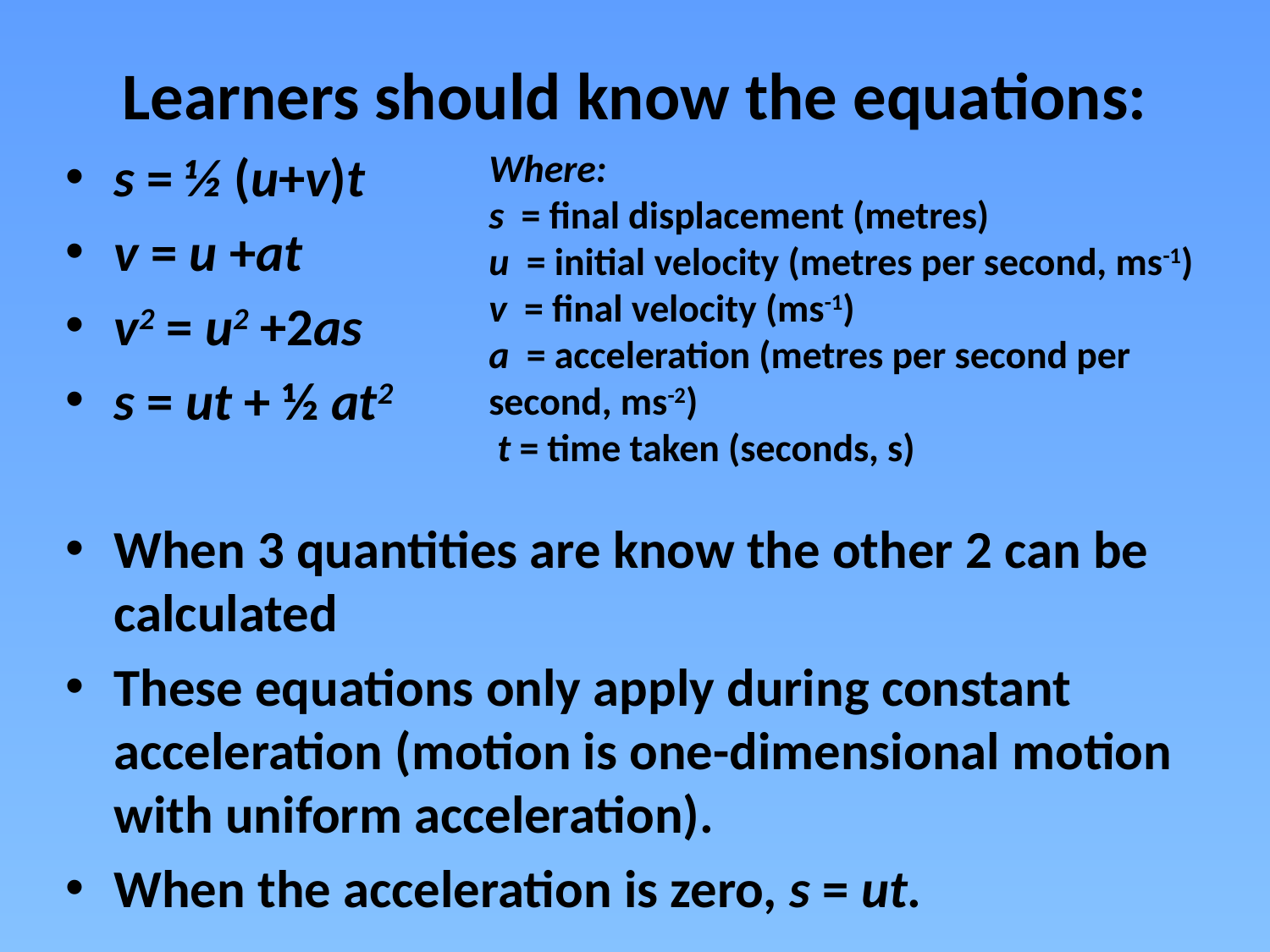

# Learners should know the equations:
s = ½ (u+v)t
v = u +at
v2 = u2 +2as
s = ut + ½ at2

When 3 quantities are know the other 2 can be calculated
These equations only apply during constant acceleration (motion is one-dimensional motion with uniform acceleration).
When the acceleration is zero, s = ut.
Where:
s  = final displacement (metres)
u  = initial velocity (metres per second, ms-1)
v  = final velocity (ms-1)
a  = acceleration (metres per second per second, ms-2)
 t = time taken (seconds, s)